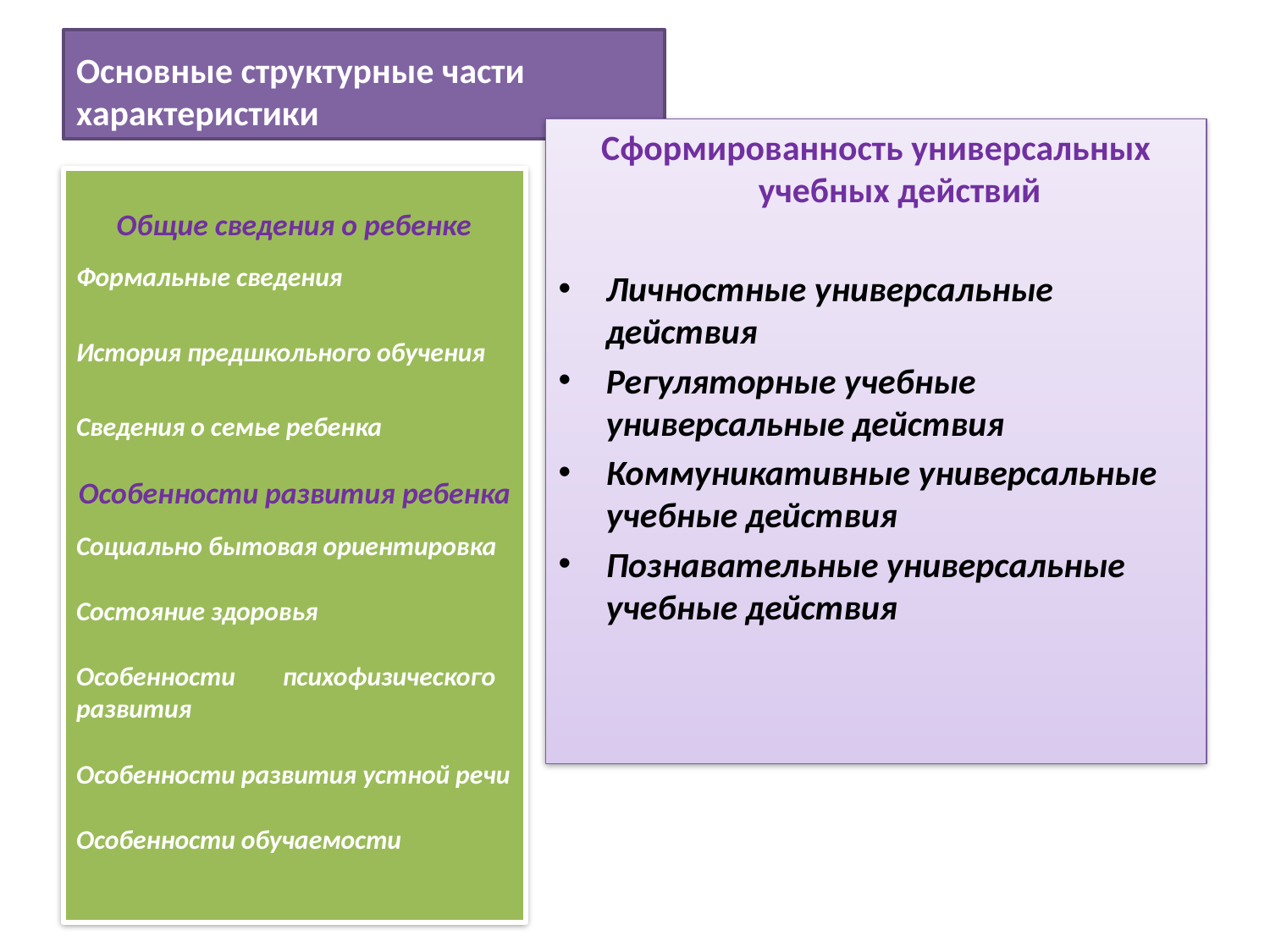

# Основные структурные части характеристики
Сформированность универсальных учебных действий

Личностные универсальные действия
Регуляторные учебные универсальные действия
Коммуникативные универсальные учебные действия
Познавательные универсальные учебные действия

 Общие сведения о ребенке

Формальные сведения

История предшкольного обучения

Сведения о семье ребенка

Особенности развития ребенка

Социально бытовая ориентировка

Состояние здоровья

Особенности        психофизического развития

Особенности развития устной речи

Особенности обучаемости